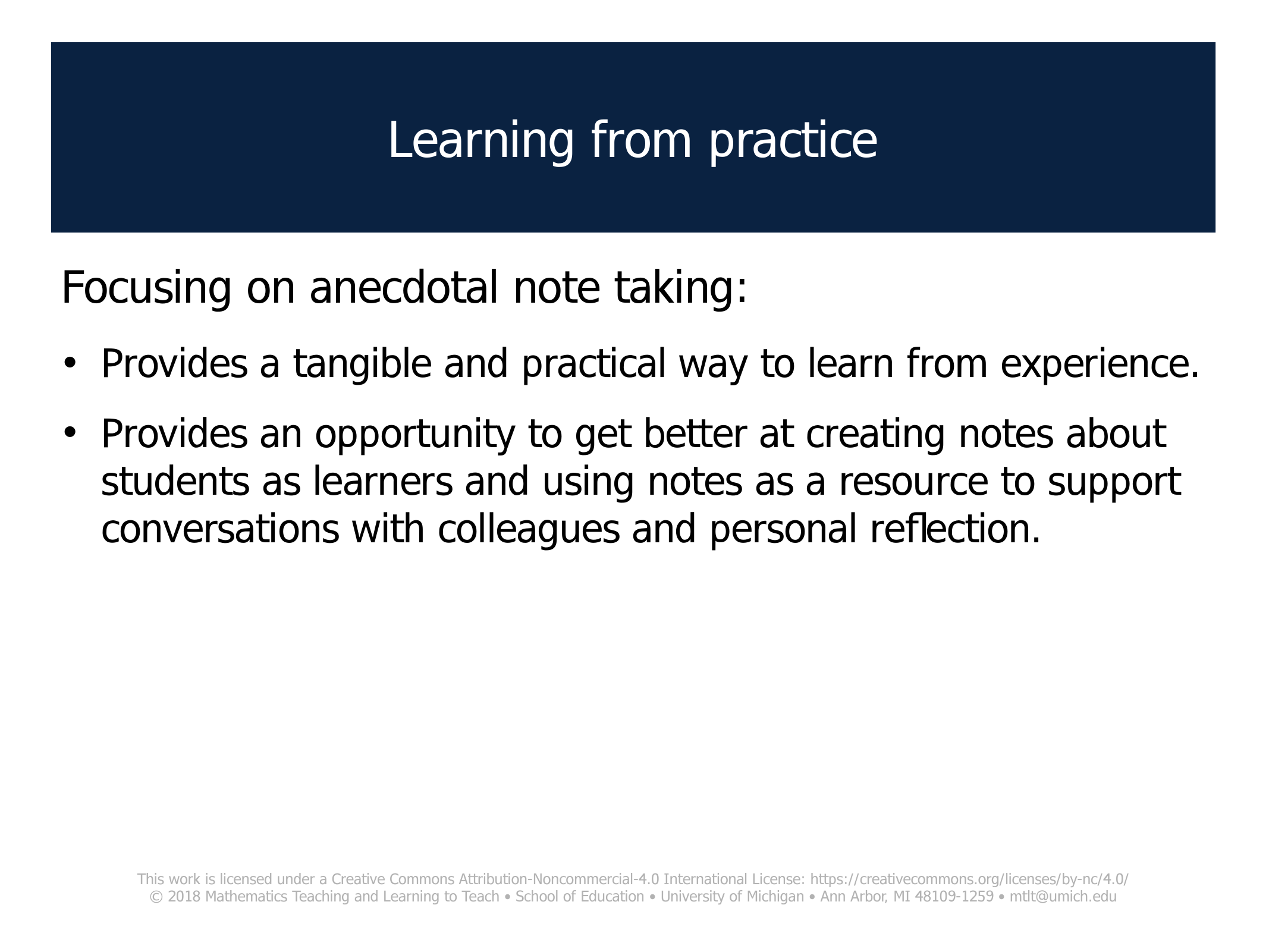

# Learning from practice
Focusing on anecdotal note taking:
Provides a tangible and practical way to learn from experience.
Provides an opportunity to get better at creating notes about students as learners and using notes as a resource to support conversations with colleagues and personal reflection.
This work is licensed under a Creative Commons Attribution-Noncommercial-4.0 International License: https://creativecommons.org/licenses/by-nc/4.0/
© 2018 Mathematics Teaching and Learning to Teach • School of Education • University of Michigan • Ann Arbor, MI 48109-1259 • mtlt@umich.edu